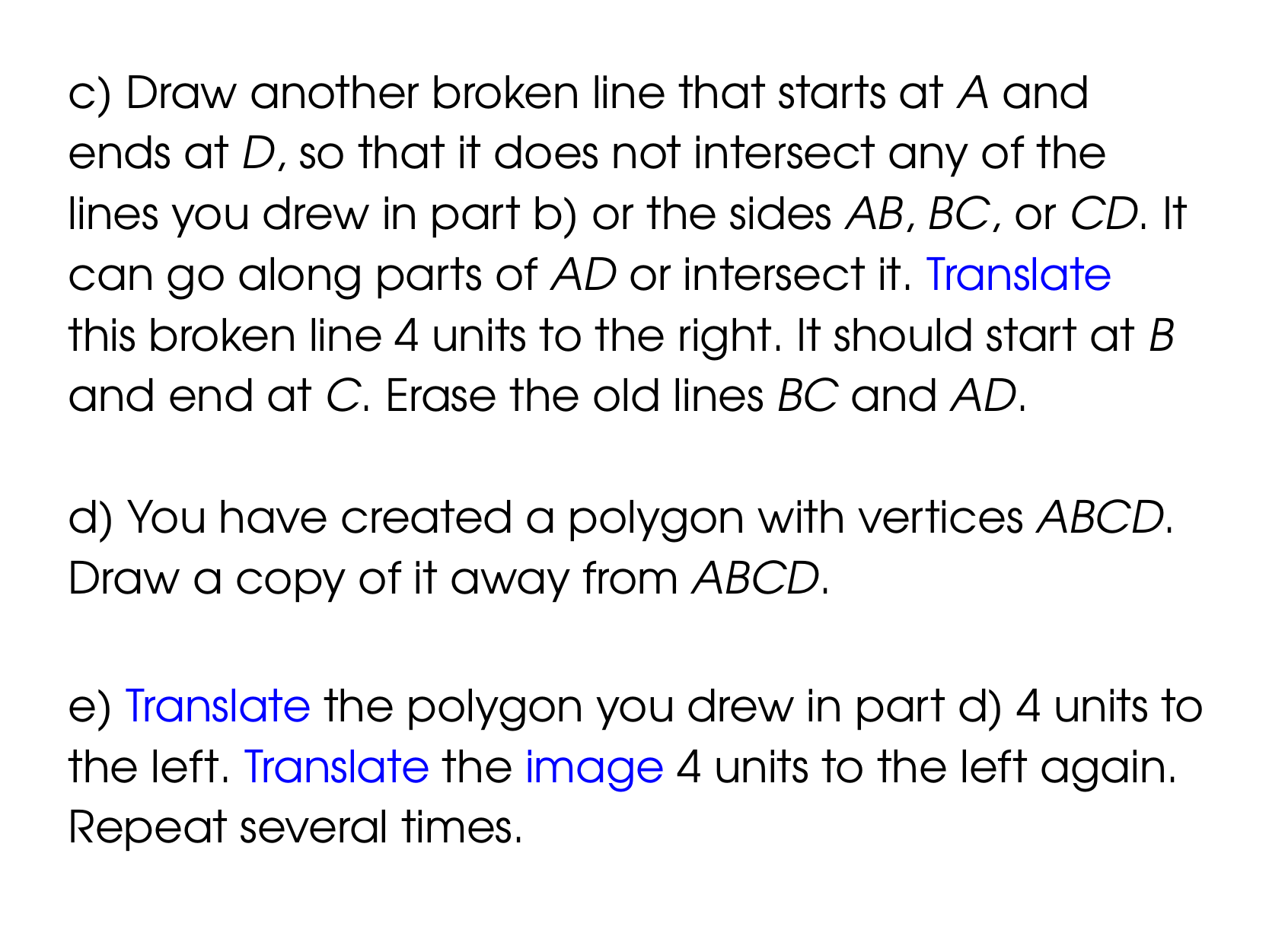

c) Draw another broken line that starts at A and ends at D, so that it does not intersect any of the lines you drew in part b) or the sides AB, BC, or CD. It can go along parts of AD or intersect it. Translate this broken line 4 units to the right. It should start at B and end at C. Erase the old lines BC and AD.
d) You have created a polygon with vertices ABCD. Draw a copy of it away from ABCD.
e) Translate the polygon you drew in part d) 4 units to the left. Translate the image 4 units to the left again. Repeat several times.